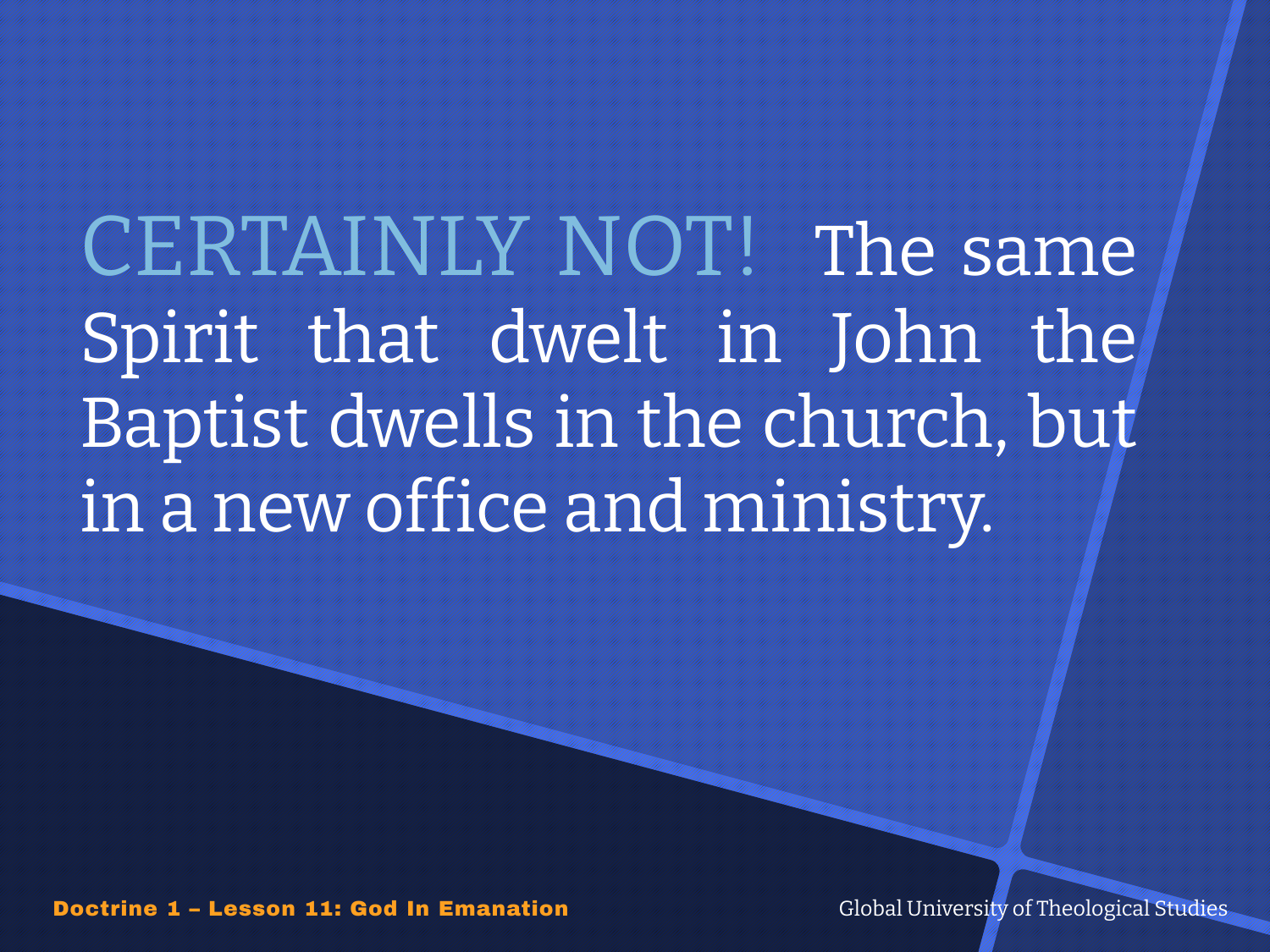

CERTAINLY NOT!  The same Spirit that dwelt in John the Baptist dwells in the church, but in a new office and ministry.
Doctrine 1 – Lesson 11: God In Emanation                                  Global University of Theological Studies